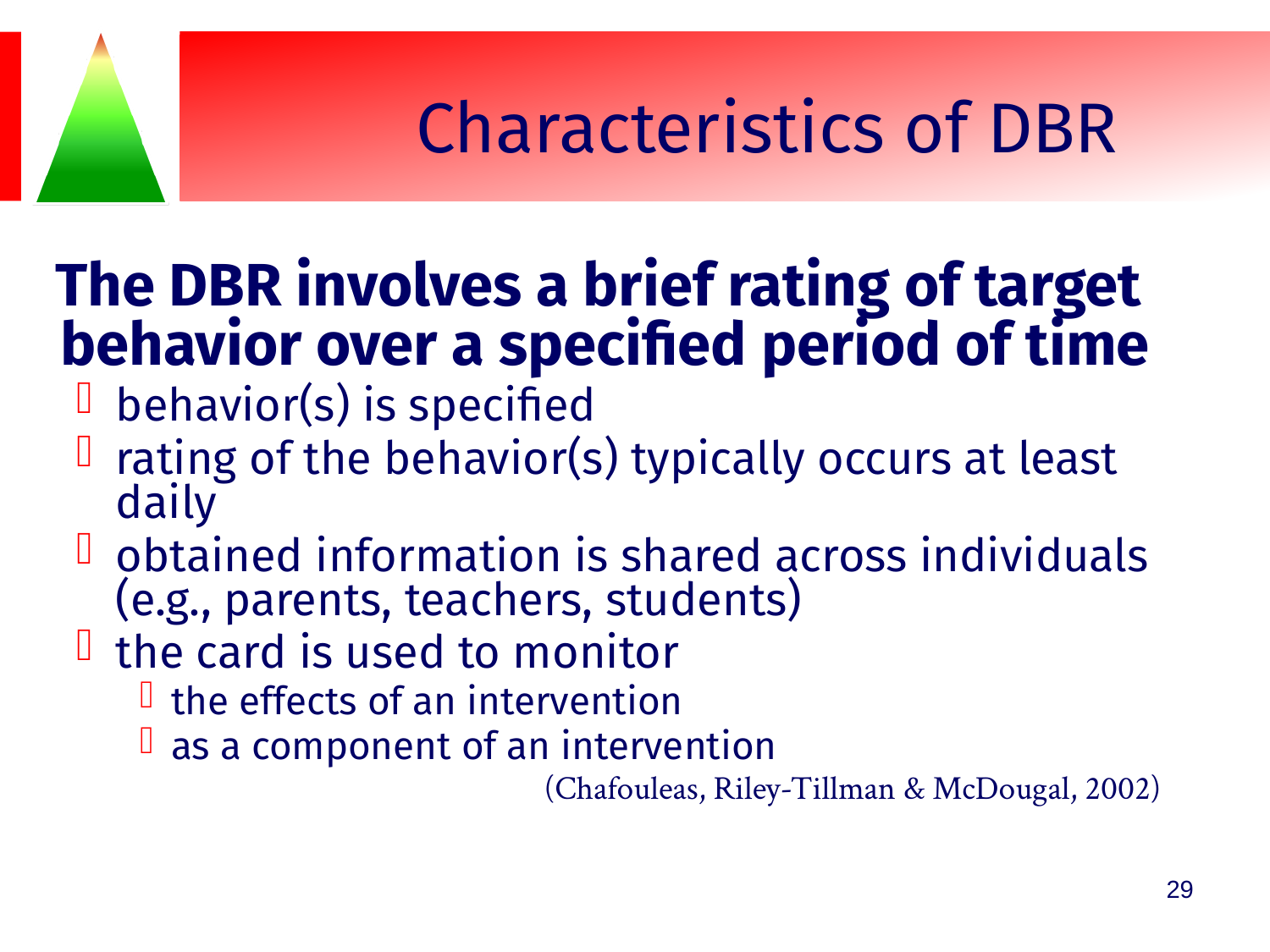

Characteristics of DBR
   The DBR involves a brief rating of target behavior over a specified period of time
behavior(s) is specified
rating of the behavior(s) typically occurs at least daily
obtained information is shared across individuals (e.g., parents, teachers, students)
the card is used to monitor
the effects of an intervention
as a component of an intervention
(Chafouleas, Riley-Tillman & McDougal, 2002)
29